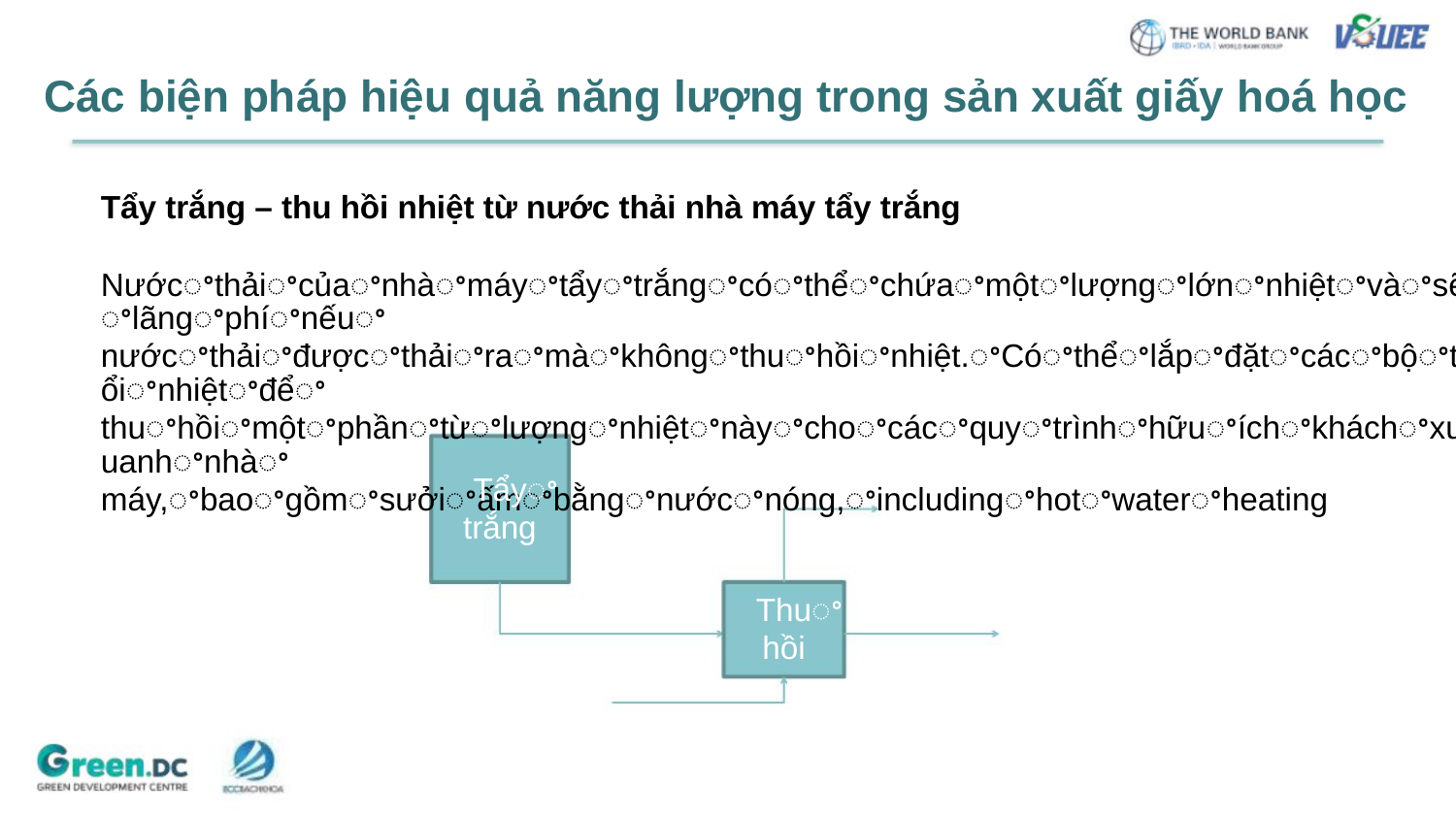

Các biện pháp hiệu quả năng lượng trong sản xuất giấy hoá học
Tẩy trắng – thu hồi nhiệt từ nước thải nhà máy tẩy trắng
Nướcꢀthảiꢀcủaꢀnhàꢀmáyꢀtẩyꢀtrắngꢀcóꢀthểꢀchứaꢀmộtꢀlượngꢀlớnꢀnhiệtꢀvàꢀsẽꢀrấtꢀlãngꢀphíꢀnếuꢀ
nướcꢀthảiꢀđượcꢀthảiꢀraꢀmàꢀkhôngꢀthuꢀhồiꢀnhiệt.ꢀCóꢀthểꢀlắpꢀđặtꢀcácꢀbộꢀtraoꢀđổiꢀnhiệtꢀđểꢀ
thuꢀhồiꢀmộtꢀphầnꢀtừꢀlượngꢀnhiệtꢀnàyꢀchoꢀcácꢀquyꢀtrìnhꢀhữuꢀíchꢀkháchꢀxungꢀquanhꢀnhàꢀ
máy,ꢀbaoꢀgồmꢀsưởiꢀấmꢀbằngꢀnướcꢀnóng,ꢀincludingꢀhotꢀwaterꢀheating
Tẩyꢀ
trắng
Thuꢀ
hồi